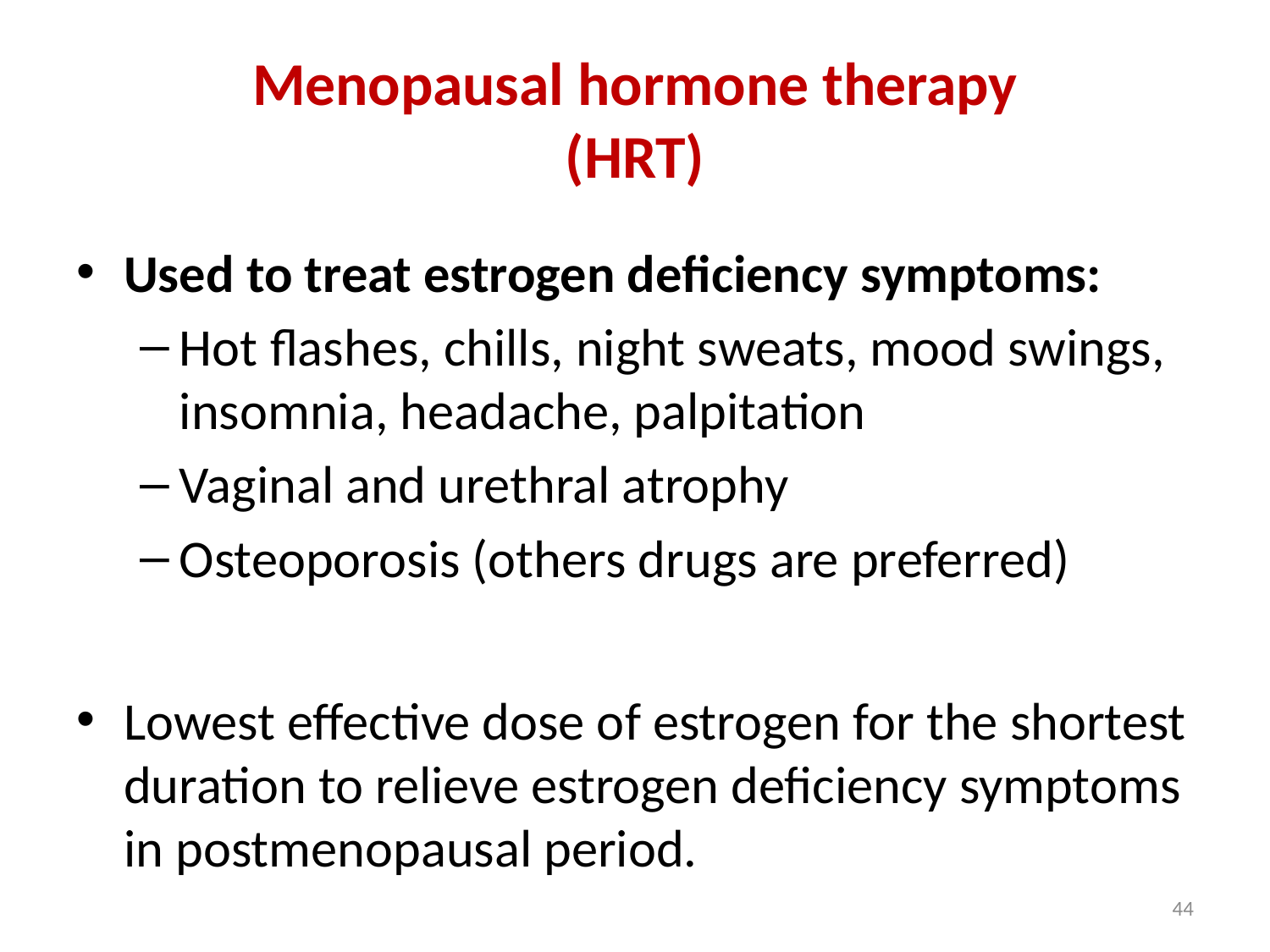

# Menopausal hormone therapy (HRT)
Used to treat estrogen deficiency symptoms:
Hot flashes, chills, night sweats, mood swings, insomnia, headache, palpitation
Vaginal and urethral atrophy
Osteoporosis (others drugs are preferred)

Lowest effective dose of estrogen for the shortest duration to relieve estrogen deficiency symptoms in postmenopausal period.
44